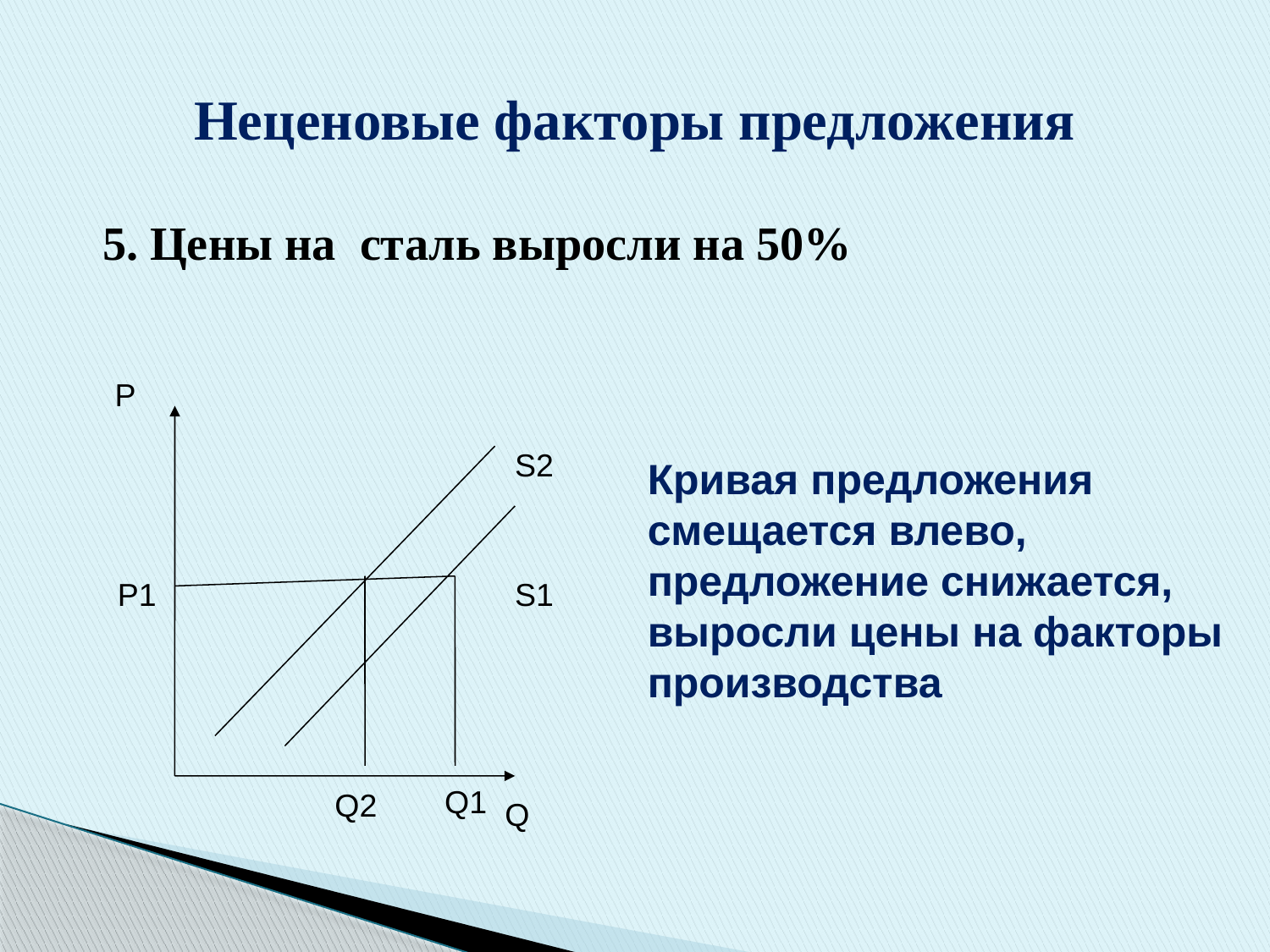

# Неценовые факторы предложения
5. Цены на  сталь выросли на 50%

Р

S2

Кривая предложения смещается влево, предложение снижается, выросли цены на факторы производства

P1
S1

Q1
Q2
Q